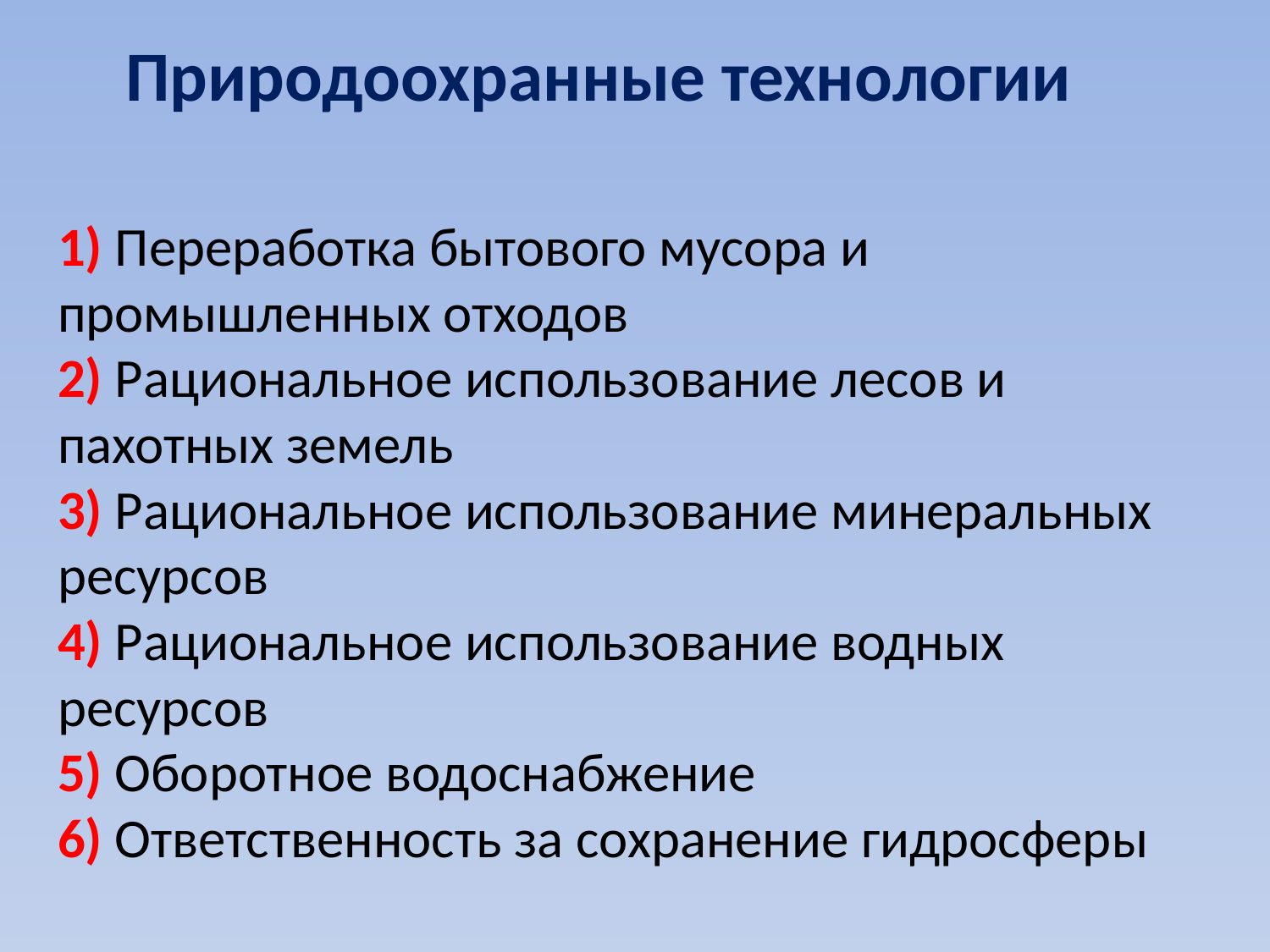

# Природоохранные технологии
1) Переработка бытового мусора и промышленных отходов
2) Рациональное использование лесов и пахотных земель
3) Рациональное использование минеральных ресурсов
4) Рациональное использование водных ресурсов
5) Оборотное водоснабжение
6) Ответственность за сохранение гидросферы